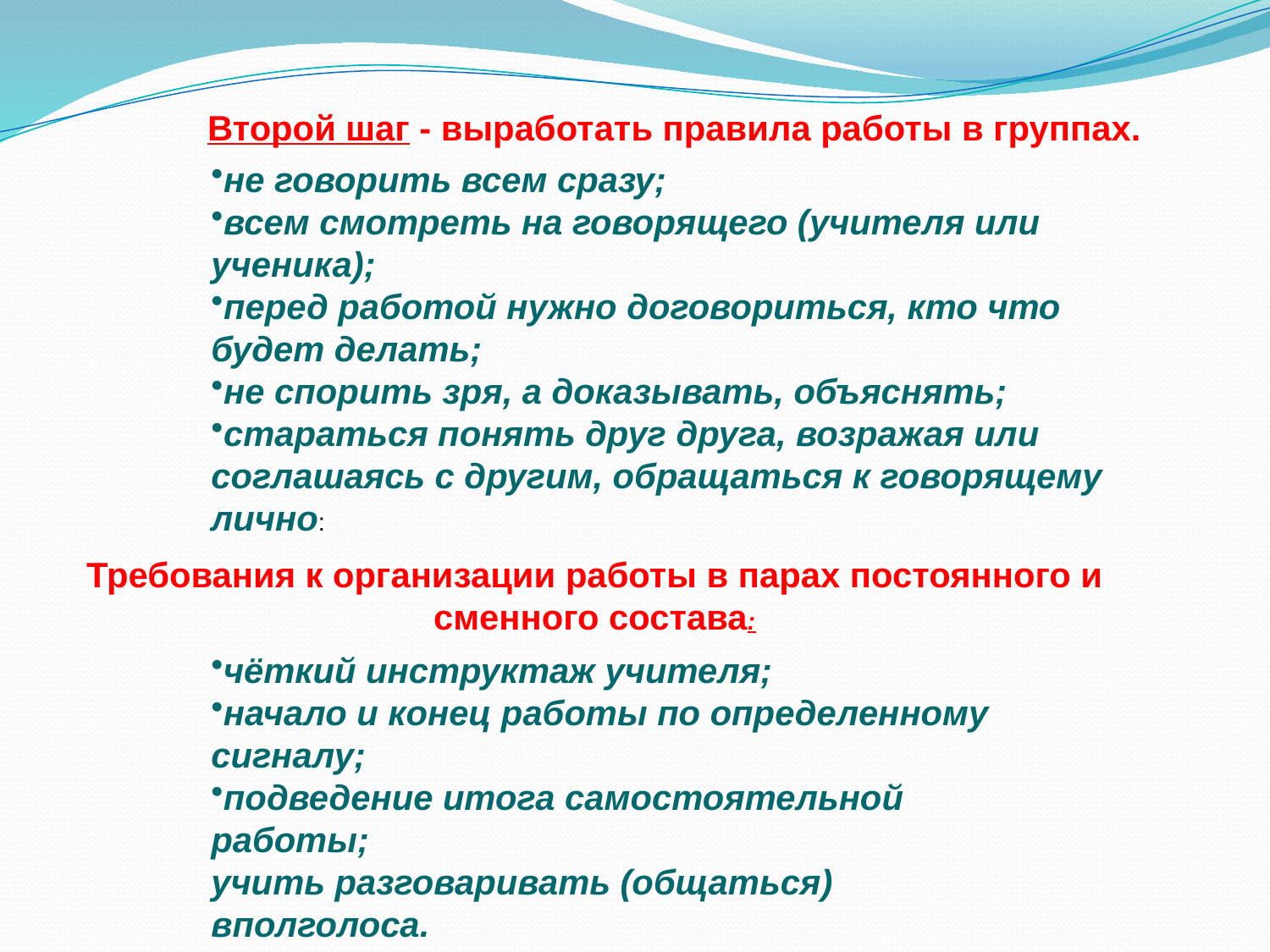

Второй шаг - выработать правила работы в группах.
не говорить всем сразу;
всем смотреть на говорящего (учителя или ученика);
перед работой нужно договориться, кто что будет делать;
не спорить зря, а доказывать, объяснять;
стараться понять друг друга, возражая или соглашаясь с другим, обращаться к говорящему лично:
Требования к организации работы в парах постоянного и сменного состава:
чёткий инструктаж учителя;
начало и конец работы по определенному сигналу;
подведение итога самостоятельной работы;
учить разговаривать (общаться) вполголоса.